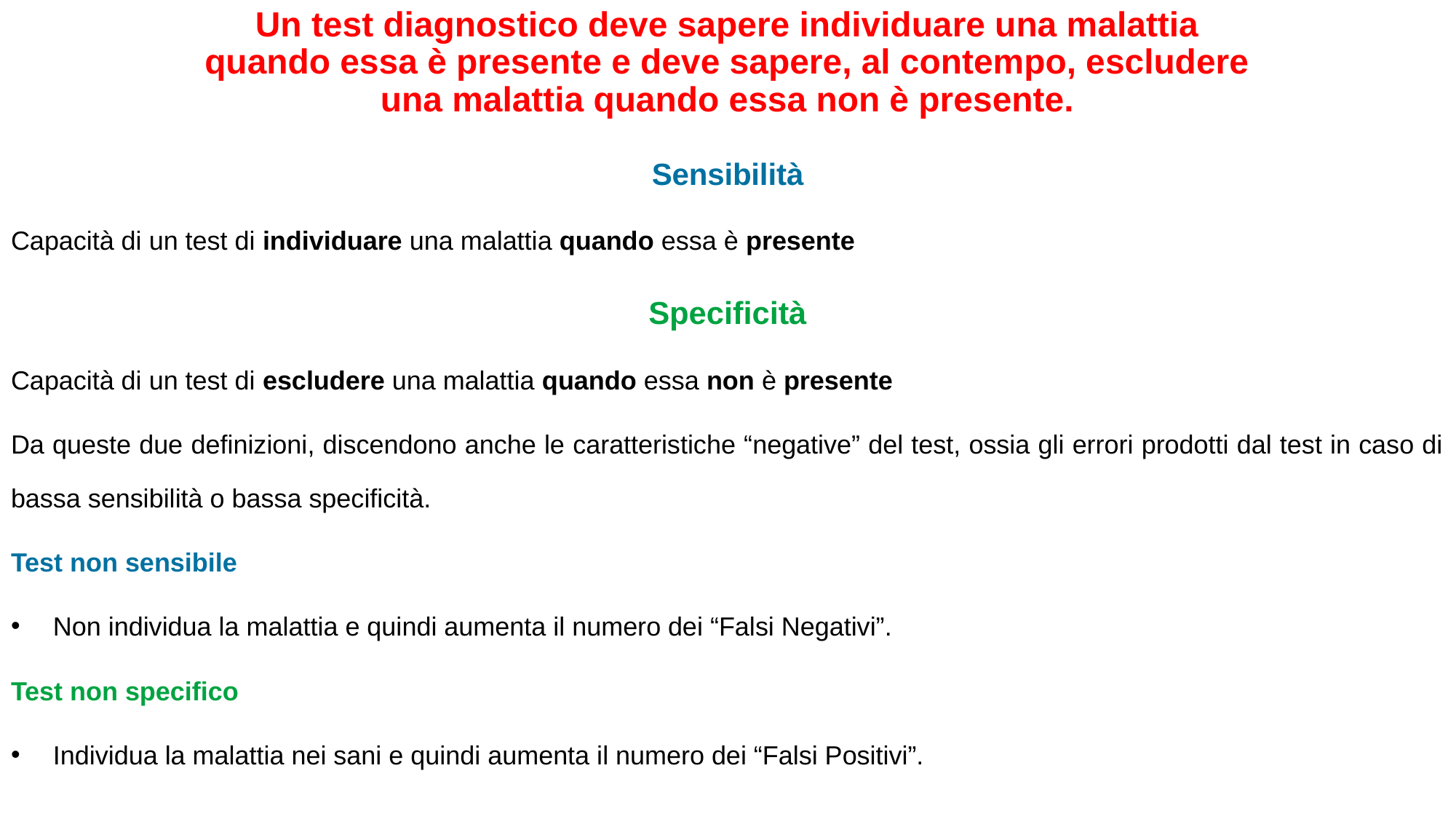

# Un test diagnostico deve sapere individuare una malattia quando essa è presente e deve sapere, al contempo, escludere una malattia quando essa non è presente.
Sensibilità
Capacità di un test di individuare una malattia quando essa è presente
Specificità
Capacità di un test di escludere una malattia quando essa non è presente
Da queste due definizioni, discendono anche le caratteristiche “negative” del test, ossia gli errori prodotti dal test in caso di bassa sensibilità o bassa specificità.
Test non sensibile
Non individua la malattia e quindi aumenta il numero dei “Falsi Negativi”.
Test non specifico
Individua la malattia nei sani e quindi aumenta il numero dei “Falsi Positivi”.